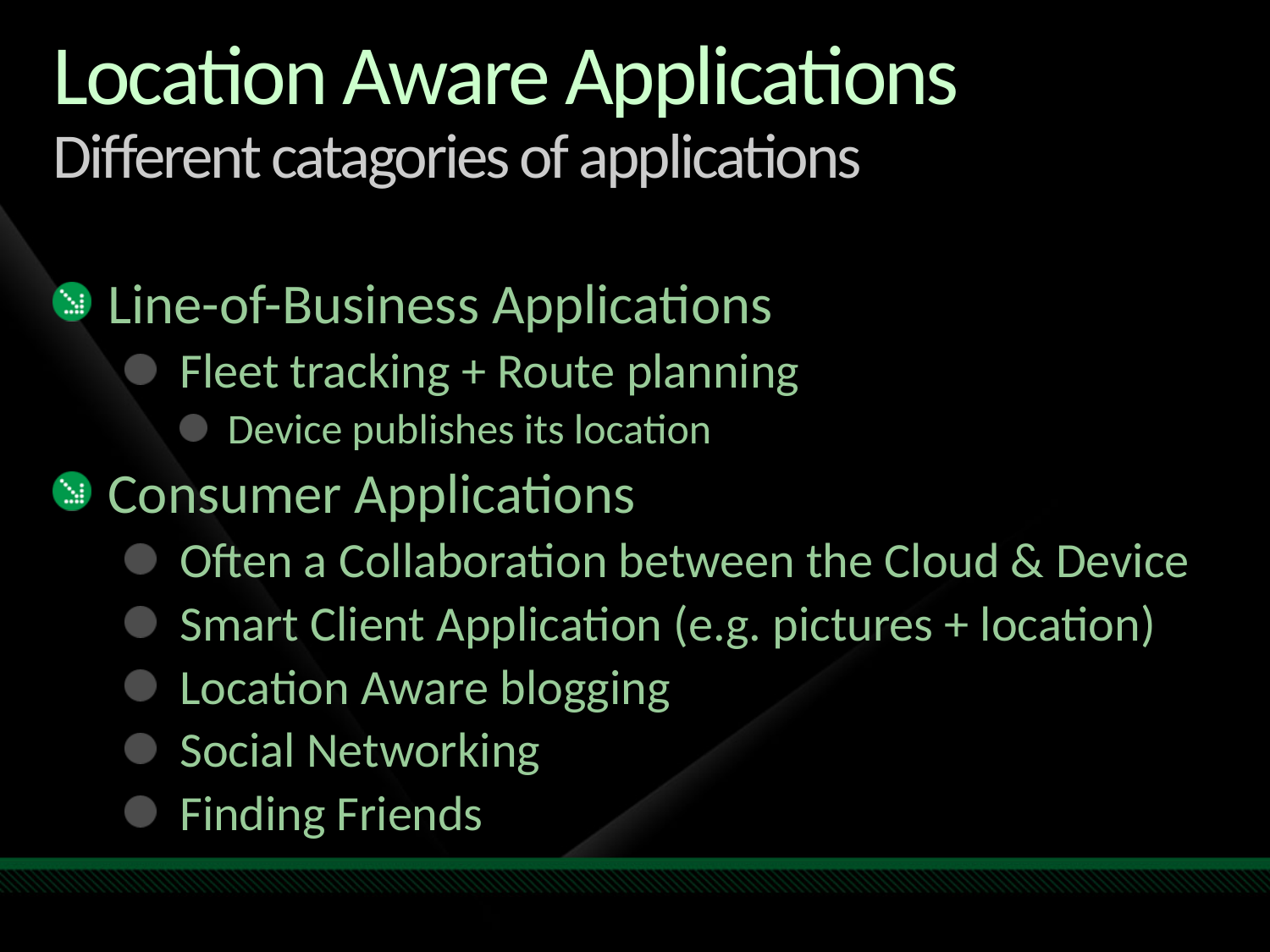

# Location Aware Applications Different catagories of applications

Line-of-Business Applications
Fleet tracking + Route planning
Device publishes its location
Consumer Applications
Often a Collaboration between the Cloud & Device
Smart Client Application (e.g. pictures + location)
Location Aware blogging
Social Networking
Finding Friends